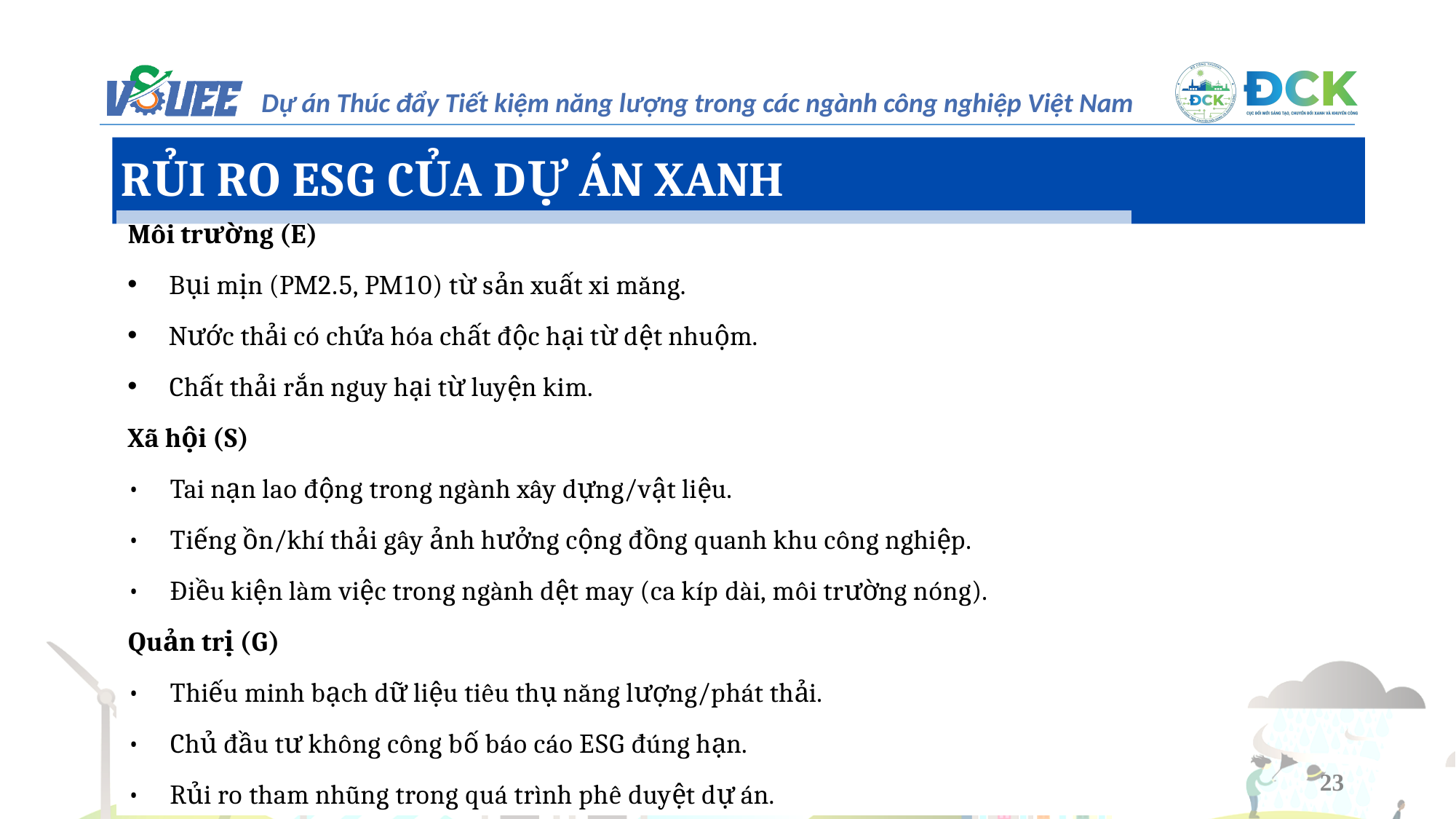

RỦI RO ESG CỦA DỰ ÁN XANH
Môi trường (E)
Bụi mịn (PM2.5, PM10) từ sản xuất xi măng.
Nước thải có chứa hóa chất độc hại từ dệt nhuộm.
Chất thải rắn nguy hại từ luyện kim.
Xã hội (S)
     Tai nạn lao động trong ngành xây dựng/vật liệu.
     Tiếng ồn/khí thải gây ảnh hưởng cộng đồng quanh khu công nghiệp.
     Điều kiện làm việc trong ngành dệt may (ca kíp dài, môi trường nóng).
Quản trị (G)
     Thiếu minh bạch dữ liệu tiêu thụ năng lượng/phát thải.
     Chủ đầu tư không công bố báo cáo ESG đúng hạn.
     Rủi ro tham nhũng trong quá trình phê duyệt dự án.
23